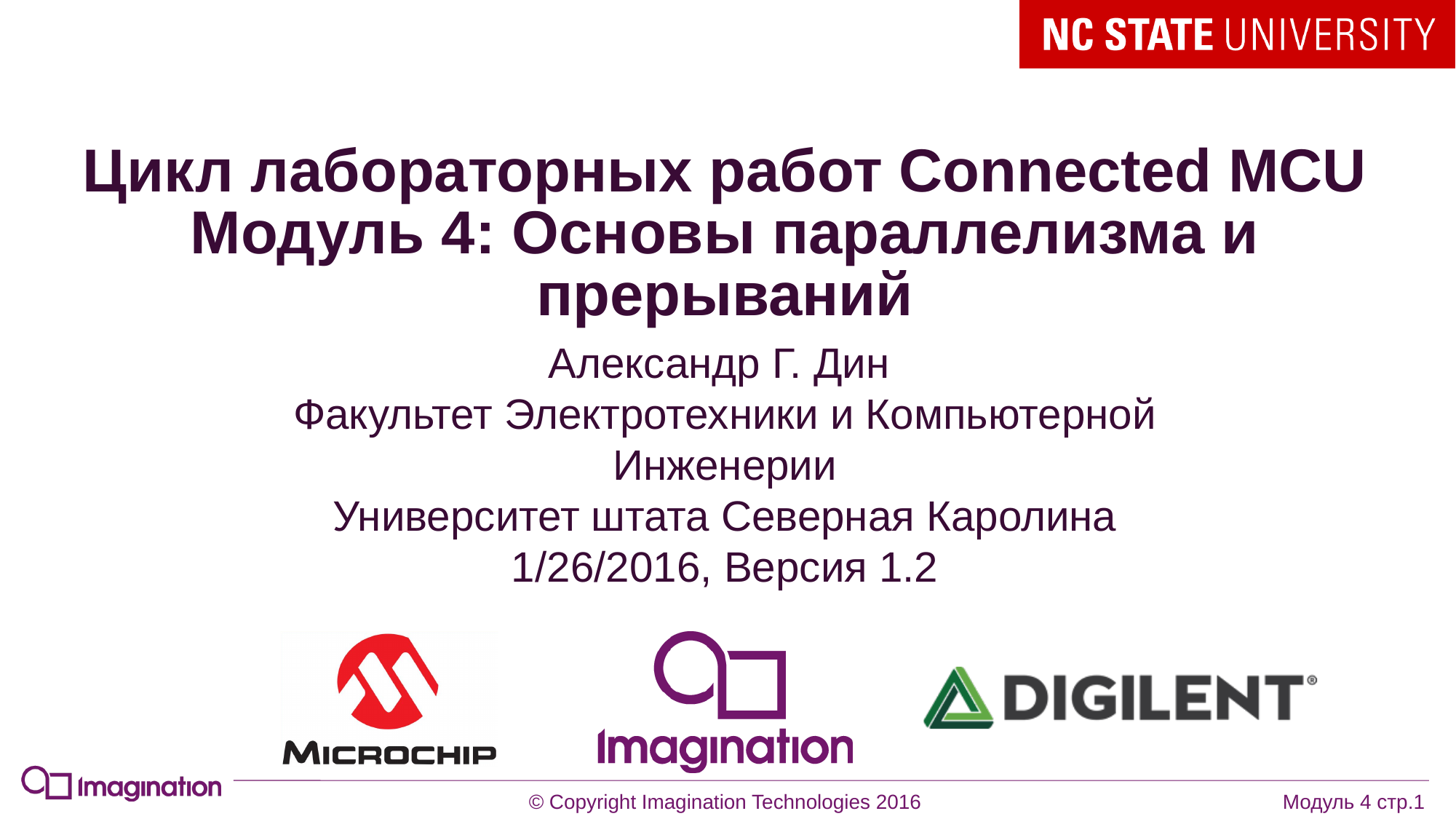

# Цикл лабораторных работ Connected MCU Модуль 4: Основы параллелизма и прерываний
Александр Г. Дин
Факультет Электротехники и Компьютерной Инженерии
Университет штата Северная Каролина
1/26/2016, Версия 1.2